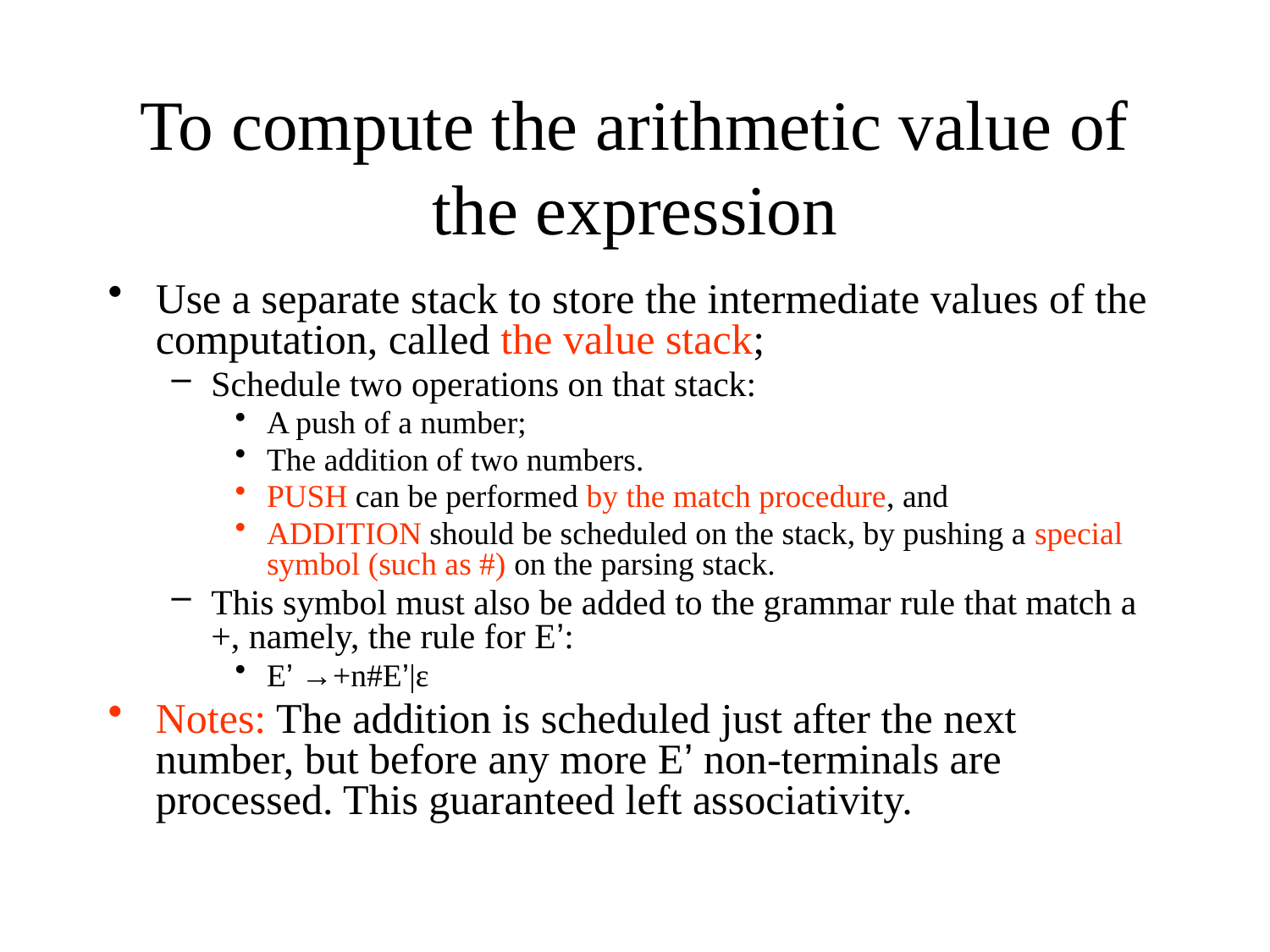

# To compute the arithmetic value of the expression
Use a separate stack to store the intermediate values of the computation, called the value stack;
Schedule two operations on that stack:
A push of a number;
The addition of two numbers.
PUSH can be performed by the match procedure, and
ADDITION should be scheduled on the stack, by pushing a special symbol (such as #) on the parsing stack.
This symbol must also be added to the grammar rule that match a +, namely, the rule for E’:
E’ →+n#E’|ε
Notes: The addition is scheduled just after the next number, but before any more E’ non-terminals are processed. This guaranteed left associativity.